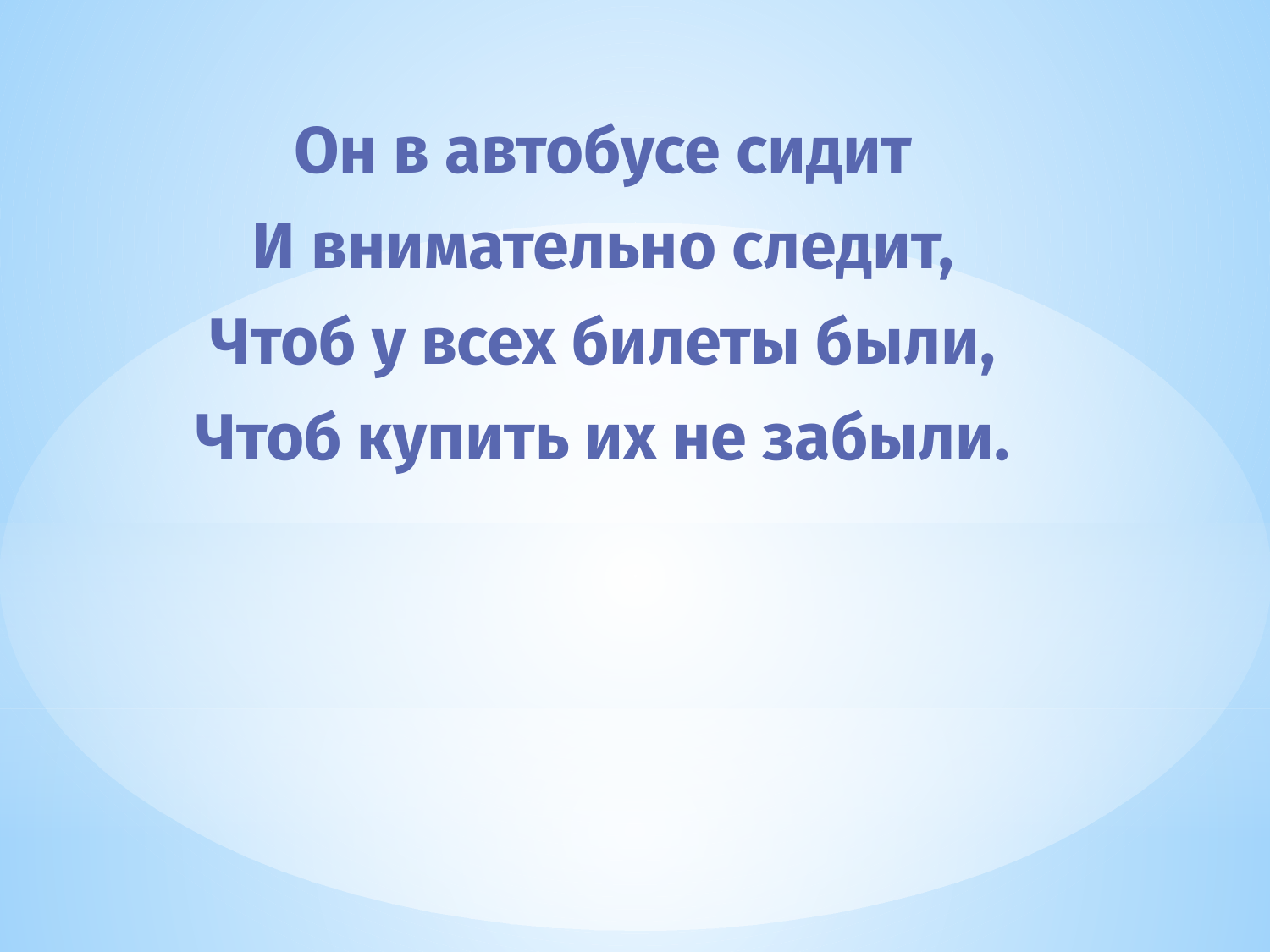

Он в автобусе сидит
И внимательно следит,
Чтоб у всех билеты были,
Чтоб купить их не забыли.

#